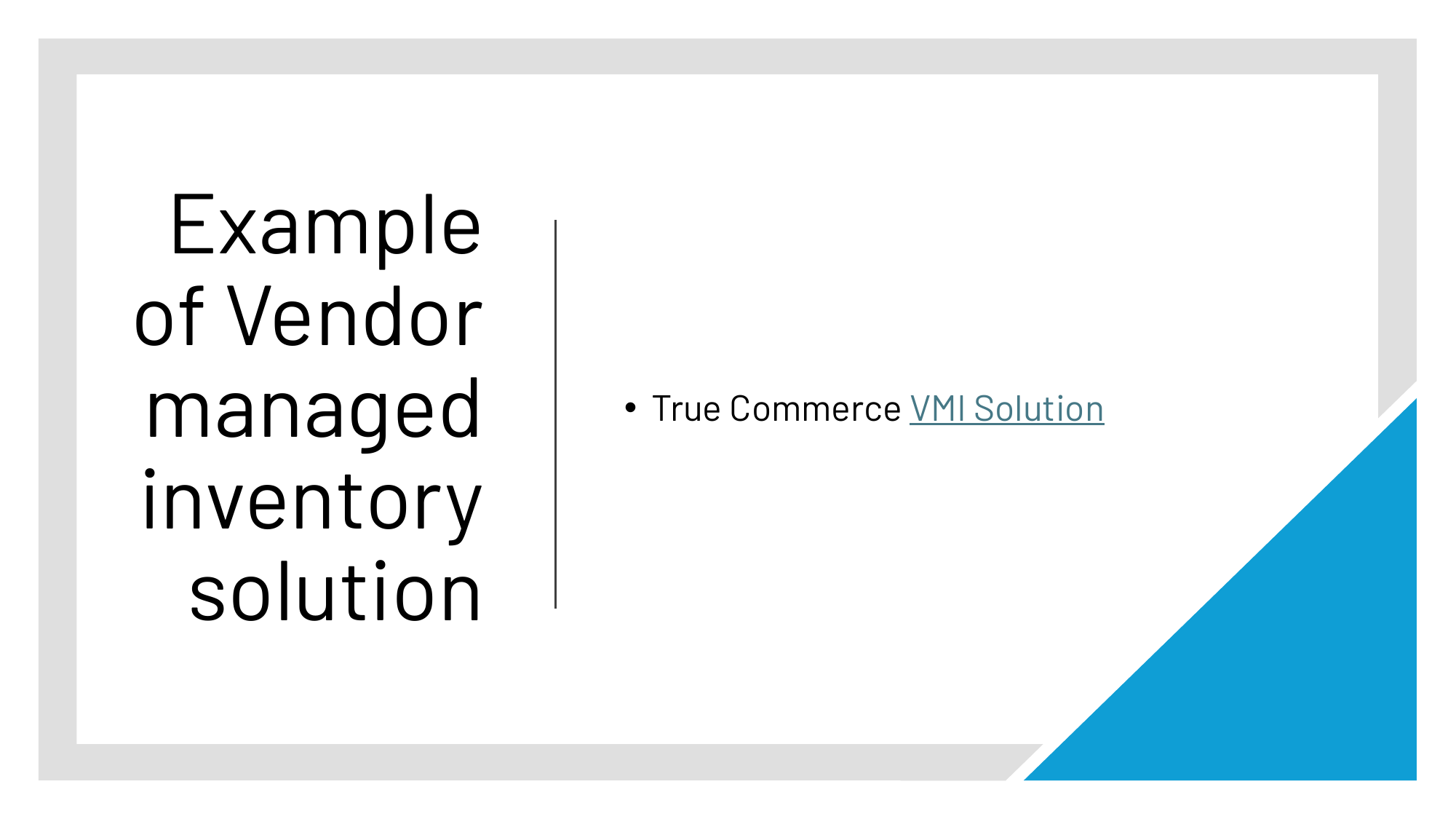

# Example of Vendor managed inventory solution
True Commerce VMI Solution